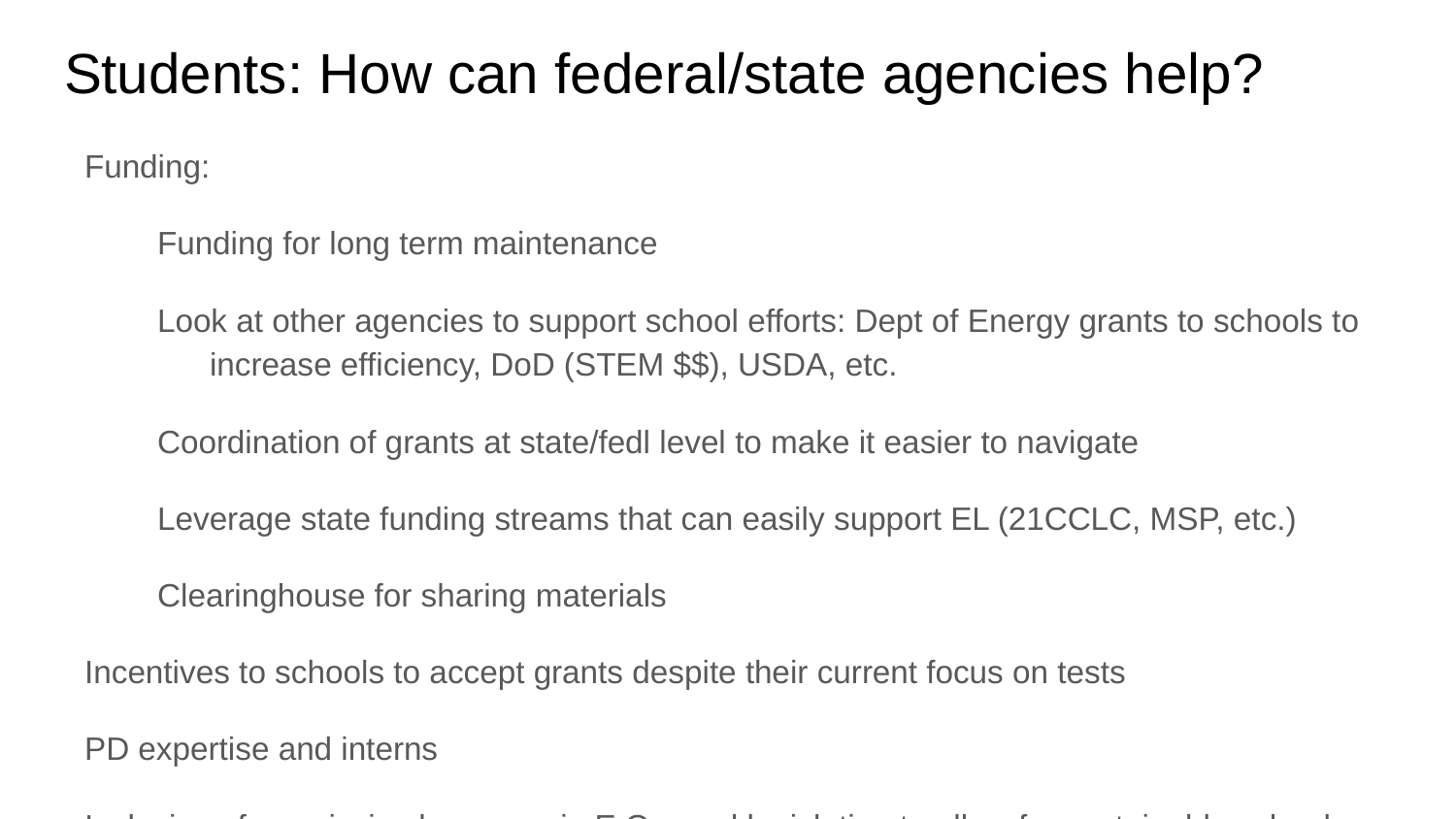

# Students: How can federal/state agencies help?
Funding:
Funding for long term maintenance
Look at other agencies to support school efforts: Dept of Energy grants to schools to increase efficiency, DoD (STEM $$), USDA, etc.
Coordination of grants at state/fedl level to make it easier to navigate
Leverage state funding streams that can easily support EL (21CCLC, MSP, etc.)
Clearinghouse for sharing materials
Incentives to schools to accept grants despite their current focus on tests
PD expertise and interns
Inclusive of permissive language in E.O.s and legislation to allow for sustainable schools and student engagement
State/district summits/forums (to include superintendents, boards of education) to discuss SS -- pay to get them together; make it experiential
Convene state partners (resource agencies, DOEs, community partners)
Use formal education language when speaking with educators